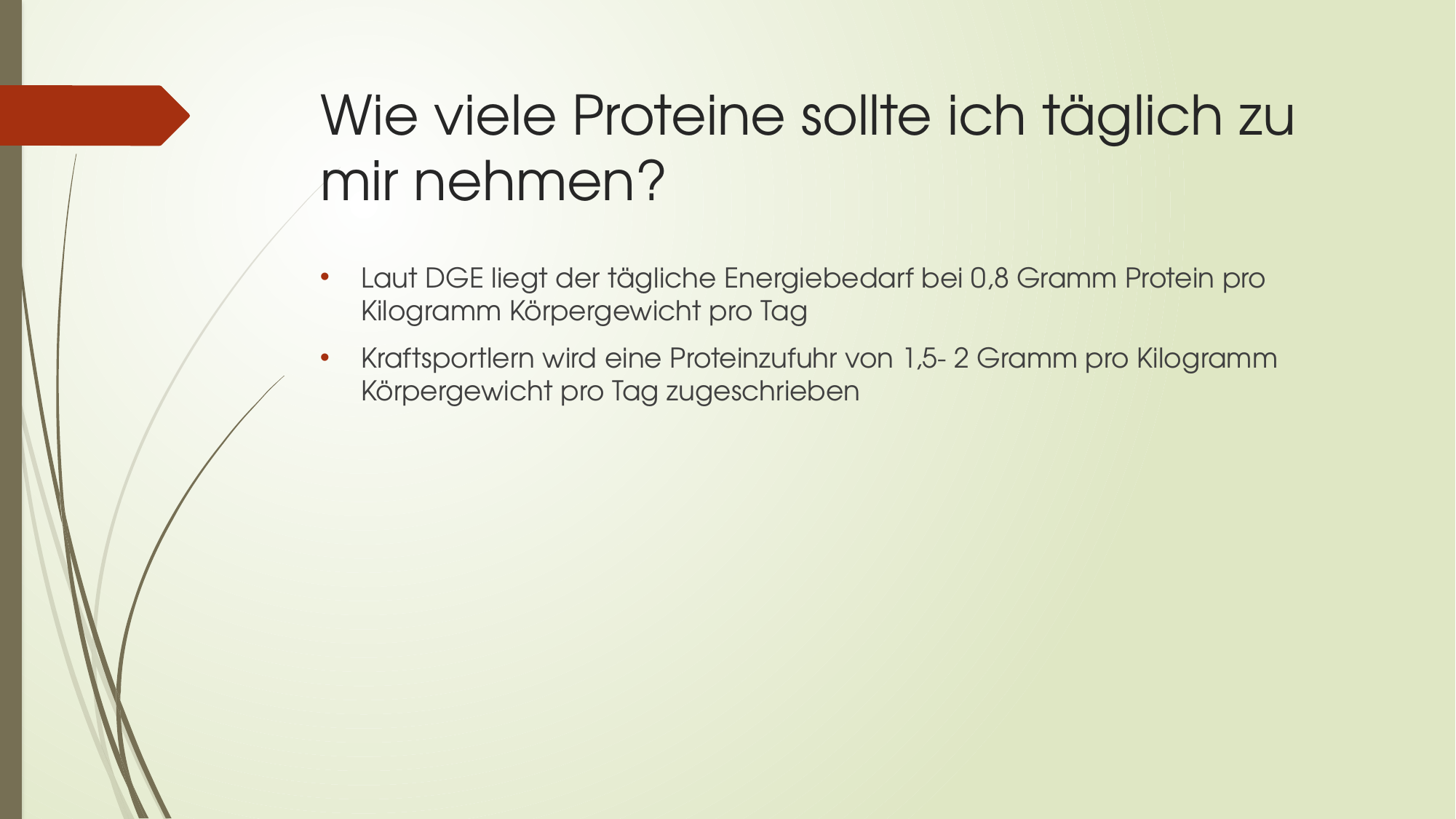

# Wie viele Proteine sollte ich täglich zu mir nehmen?
Laut DGE liegt der tägliche Energiebedarf bei 0,8 Gramm Protein pro Kilogramm Körpergewicht pro Tag
Kraftsportlern wird eine Proteinzufuhr von 1,5- 2 Gramm pro Kilogramm Körpergewicht pro Tag zugeschrieben